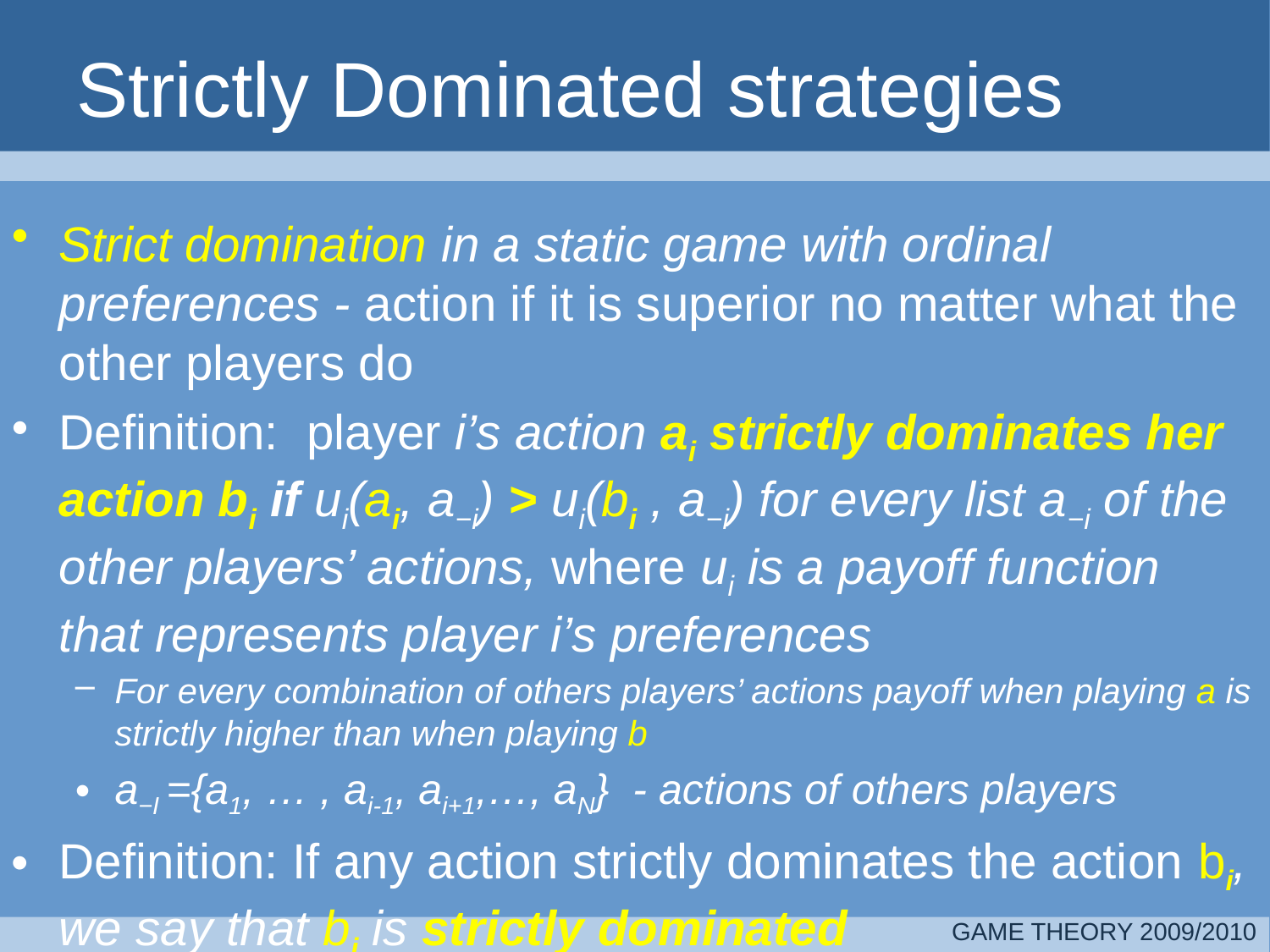

# Strictly Dominated strategies
Strict domination in a static game with ordinal preferences - action if it is superior no matter what the other players do
Definition:  player i’s action ai strictly dominates her action bi if ui(ai, a−i) > ui(bi , a−i) for every list a−i of the other players’ actions, where ui is a payoff function that represents player i’s preferences
For every combination of others players’ actions payoff when playing a is strictly higher than when playing b
a−I ={a1, … , ai-1, ai+1,…, aN}  - actions of others players
Definition: If any action strictly dominates the action bi, we say that bi is strictly dominated
GAME THEORY 2009/2010